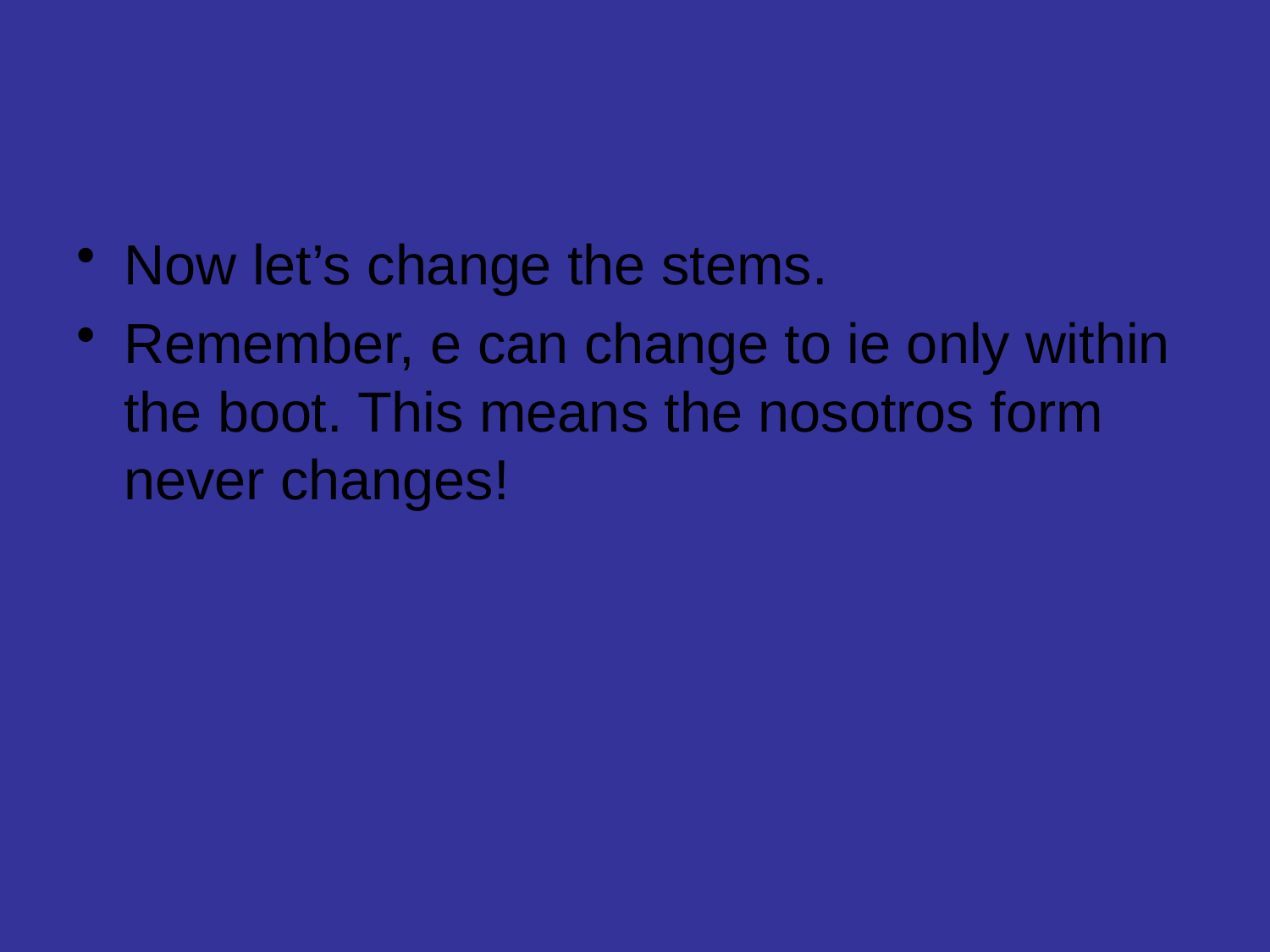

#
Now let’s change the stems.
Remember, e can change to ie only within the boot. This means the nosotros form never changes!